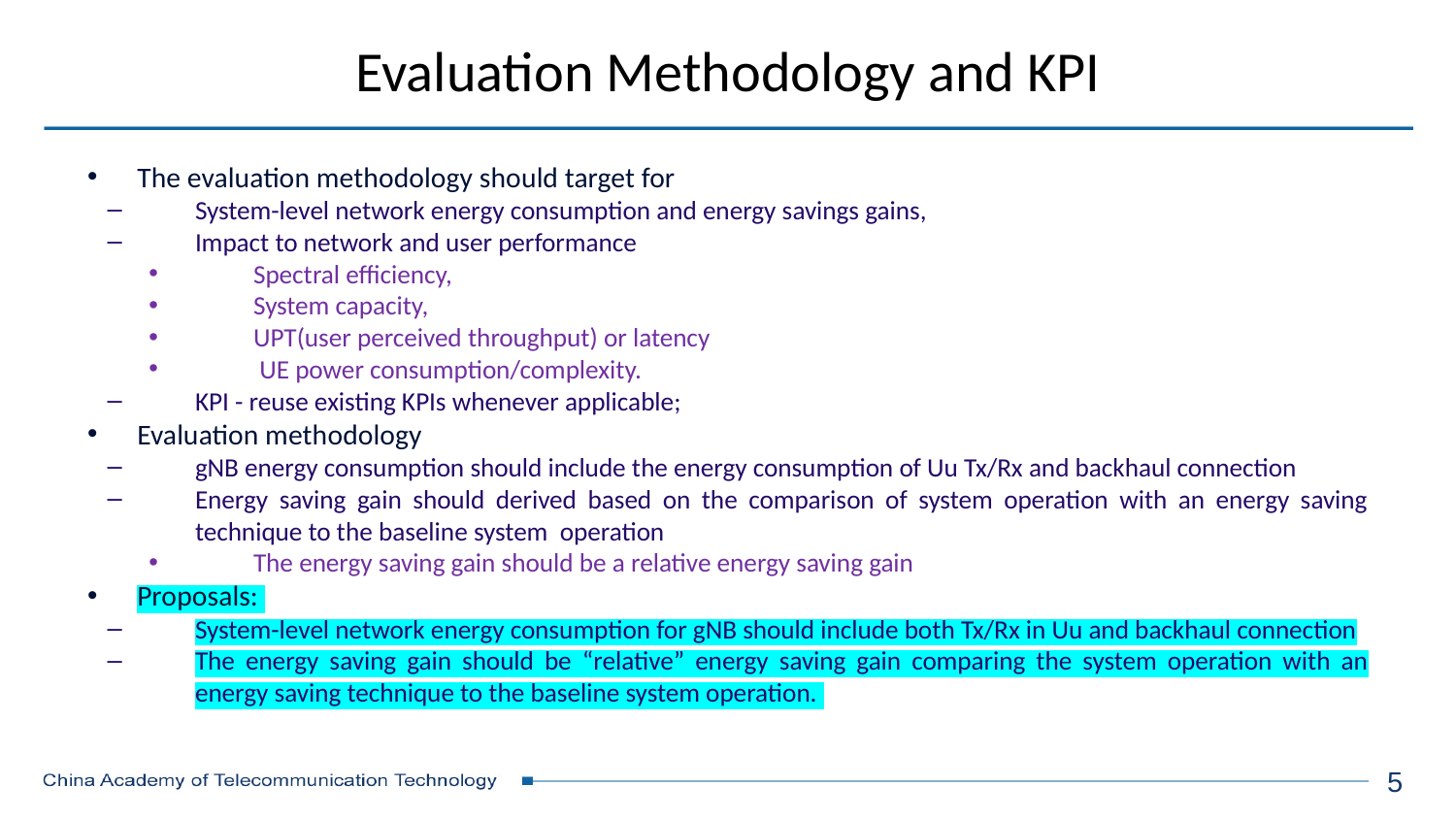

# Evaluation Methodology and KPI
The evaluation methodology should target for
System-level network energy consumption and energy savings gains,
Impact to network and user performance
Spectral efficiency,
System capacity,
UPT(user perceived throughput) or latency
 UE power consumption/complexity.
KPI - reuse existing KPIs whenever applicable;
Evaluation methodology
gNB energy consumption should include the energy consumption of Uu Tx/Rx and backhaul connection
Energy saving gain should derived based on the comparison of system operation with an energy saving technique to the baseline system  operation
The energy saving gain should be a relative energy saving gain
Proposals:
System-level network energy consumption for gNB should include both Tx/Rx in Uu and backhaul connection
The energy saving gain should be “relative” energy saving gain comparing the system operation with an energy saving technique to the baseline system operation.

5